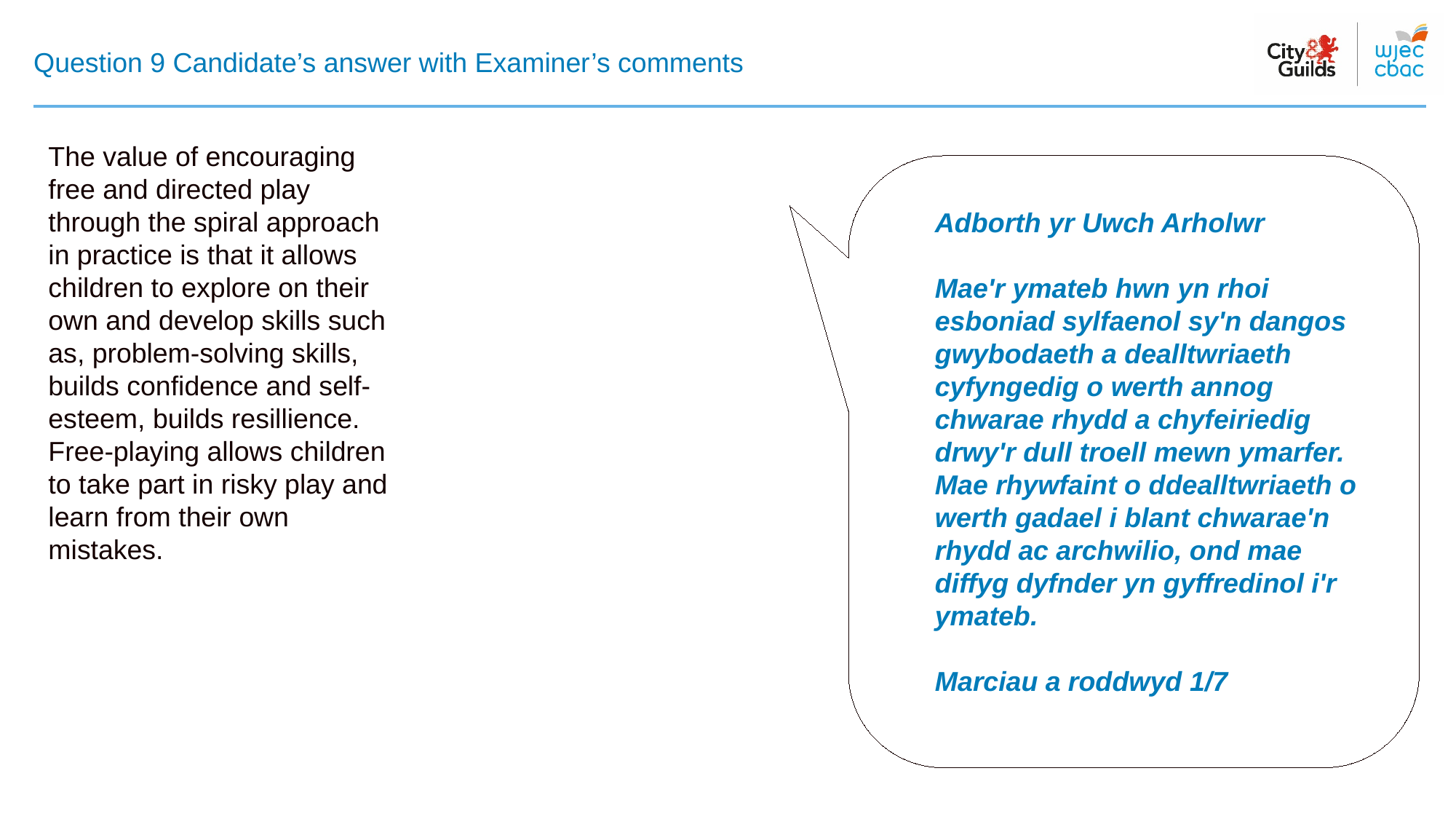

# Question 9 Candidate’s answer with Examiner’s comments
The value of encouraging free and directed play through the spiral approach in practice is that it allows children to explore on their own and develop skills such as, problem-solving skills, builds confidence and self-esteem, builds resillience. Free-playing allows children to take part in risky play and learn from their own mistakes.

Adborth yr Uwch Arholwr​
​
​Mae'r ymateb hwn yn rhoi esboniad sylfaenol sy'n dangos gwybodaeth a dealltwriaeth cyfyngedig o werth annog chwarae rhydd a chyfeiriedig drwy'r dull troell mewn ymarfer. Mae rhywfaint o ddealltwriaeth o werth gadael i blant chwarae'n rhydd ac archwilio, ond mae diffyg dyfnder yn gyffredinol i'r ymateb.

Marciau a roddwyd 1/7